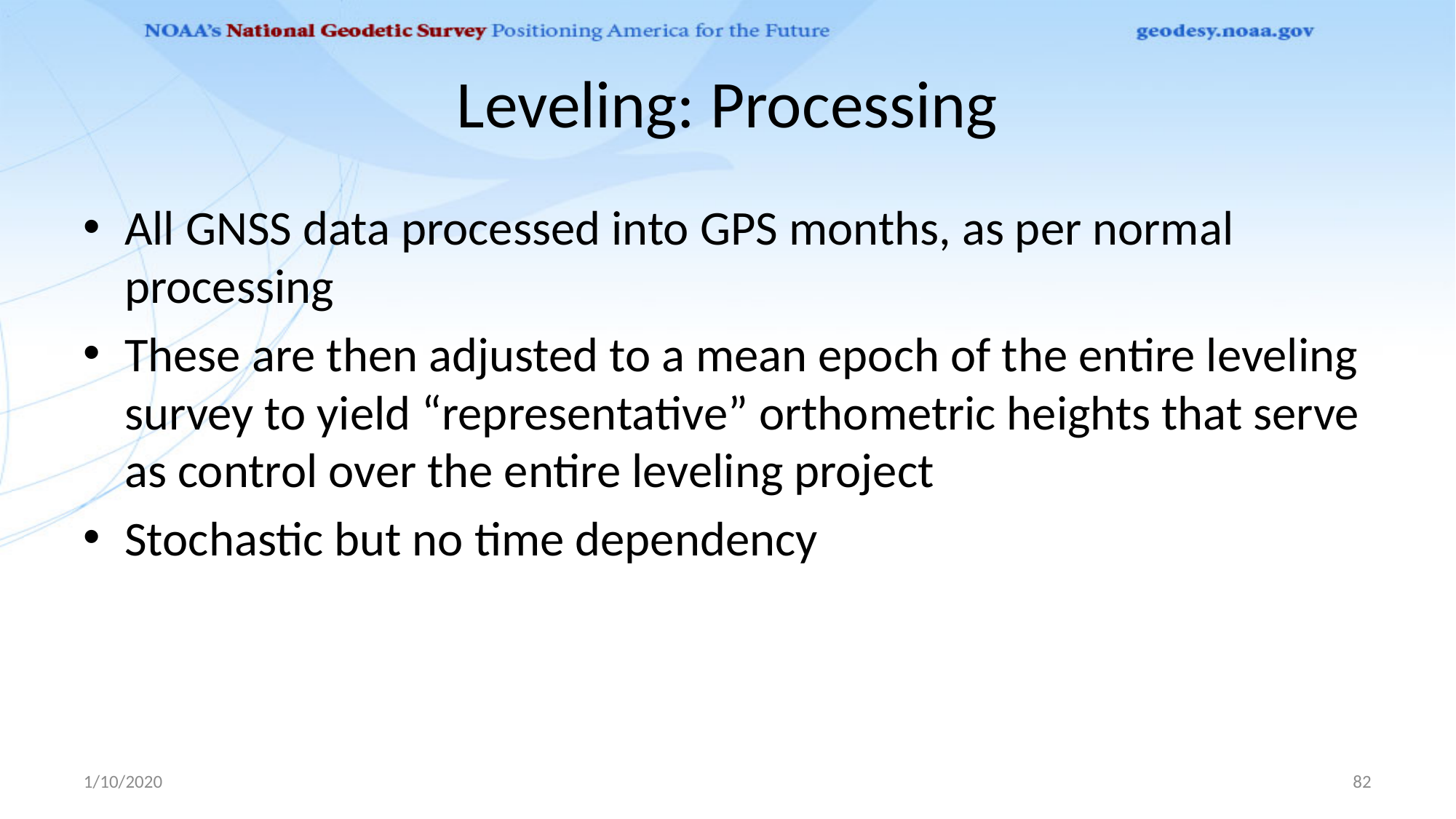

# Leveling: Processing
All GNSS data processed into GPS months, as per normal processing
These are then adjusted to a mean epoch of the entire leveling survey to yield “representative” orthometric heights that serve as control over the entire leveling project
Stochastic but no time dependency
1/10/2020
82